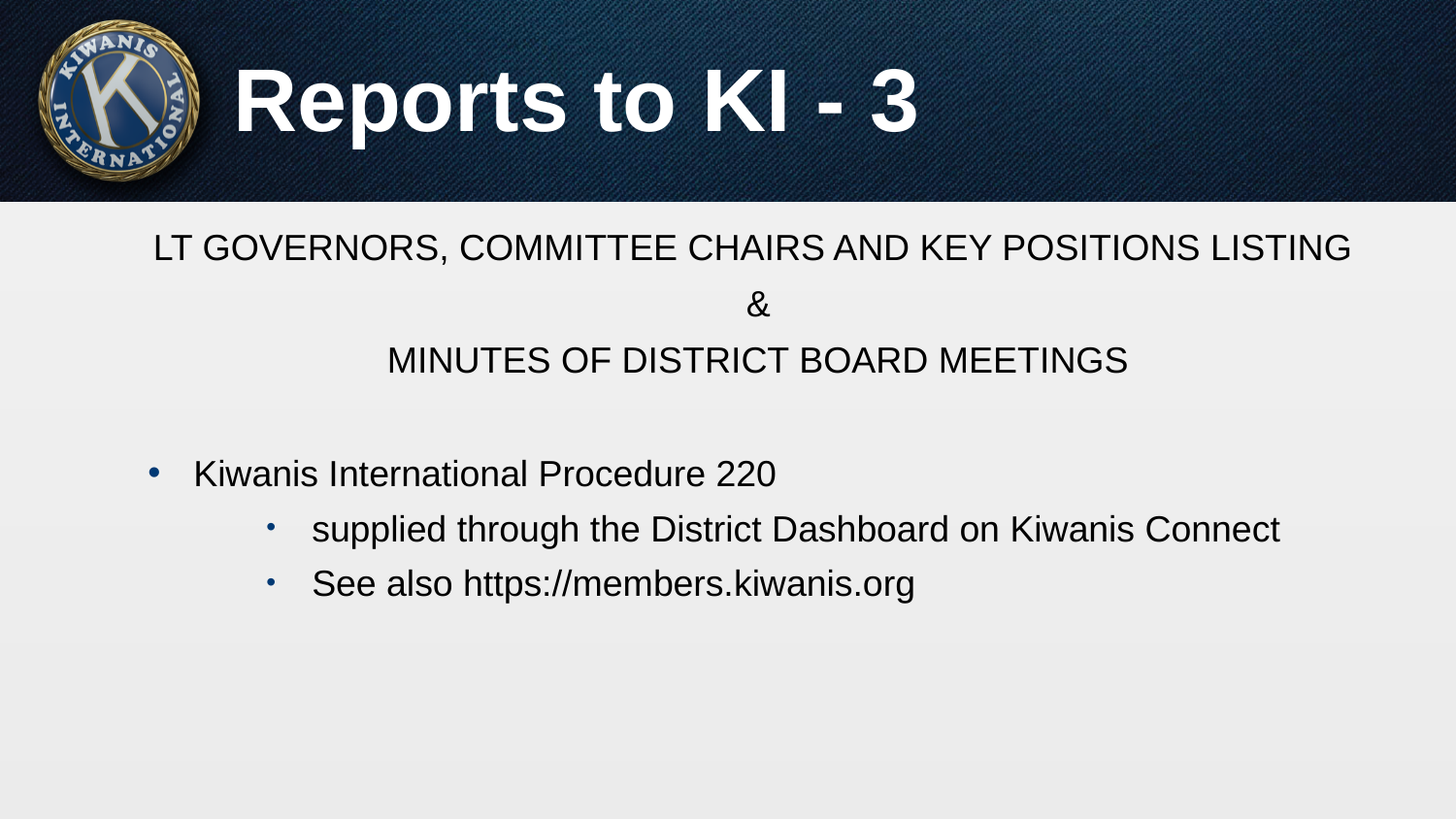

# Reports to KI - 3
LT GOVERNORS, COMMITTEE CHAIRS AND KEY POSITIONS LISTING
&
MINUTES OF DISTRICT BOARD MEETINGS

Kiwanis International Procedure 220
supplied through the District Dashboard on Kiwanis Connect
See also https://members.kiwanis.org